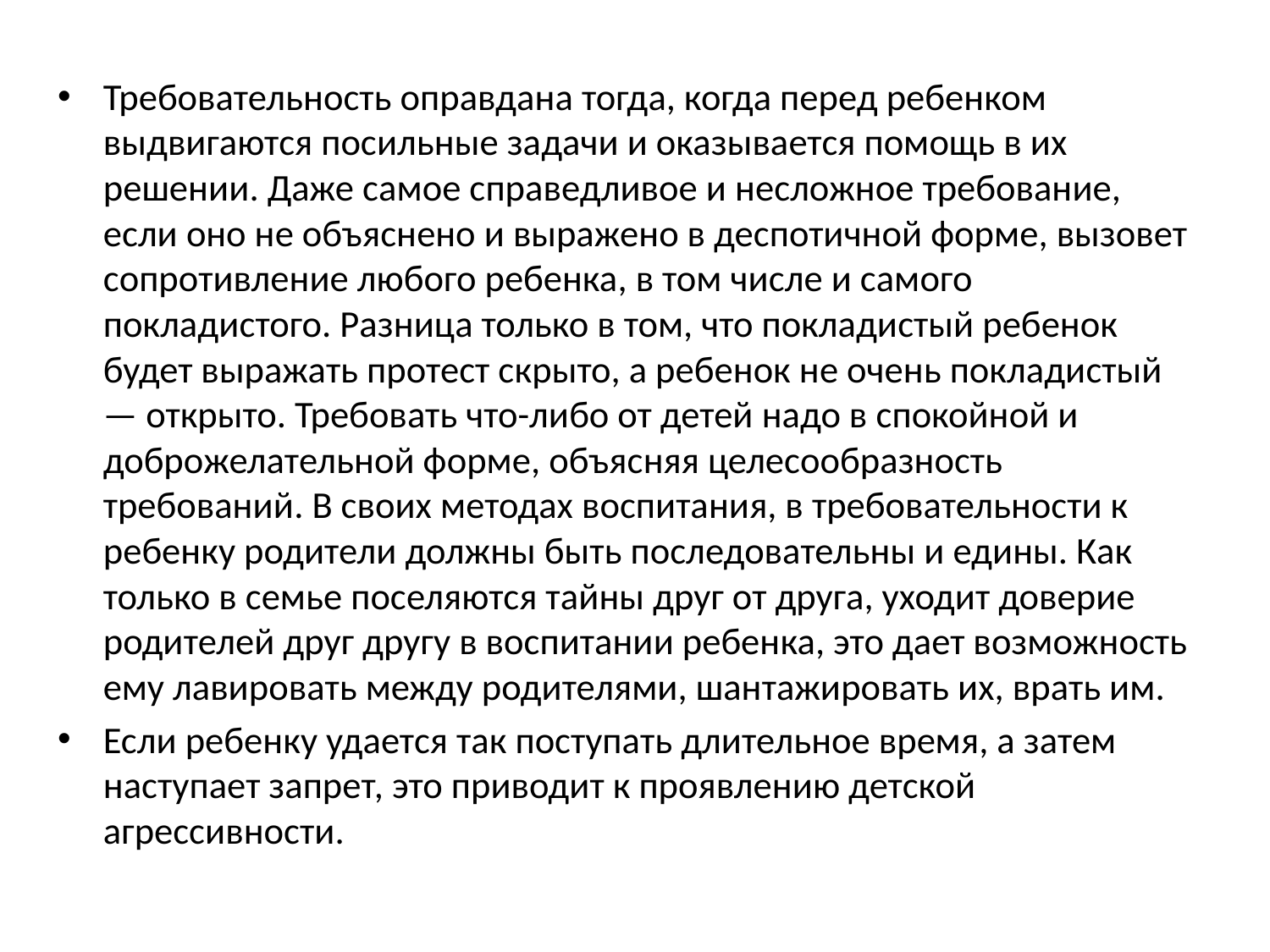

Требовательность оправдана тогда, когда перед ребенком выдвигаются посильные задачи и оказывается помощь в их решении. Даже самое справедливое и несложное требование, если оно не объяснено и выражено в деспотичной форме, вызовет сопротивление любого ребенка, в том числе и самого покладистого. Разница только в том, что покладистый ребенок будет выражать протест скрыто, а ребенок не очень покладистый — открыто. Требовать что-либо от детей надо в спокойной и доброжелательной форме, объясняя целесообразность требований. В своих методах воспитания, в требовательности к ребенку родители должны быть последовательны и едины. Как только в семье поселяются тайны друг от друга, уходит доверие родителей друг другу в воспитании ребенка, это дает возможность ему лавировать между родителями, шантажировать их, врать им.
Если ребенку удается так поступать длительное время, а затем наступает запрет, это приводит к проявлению детской агрессивности.